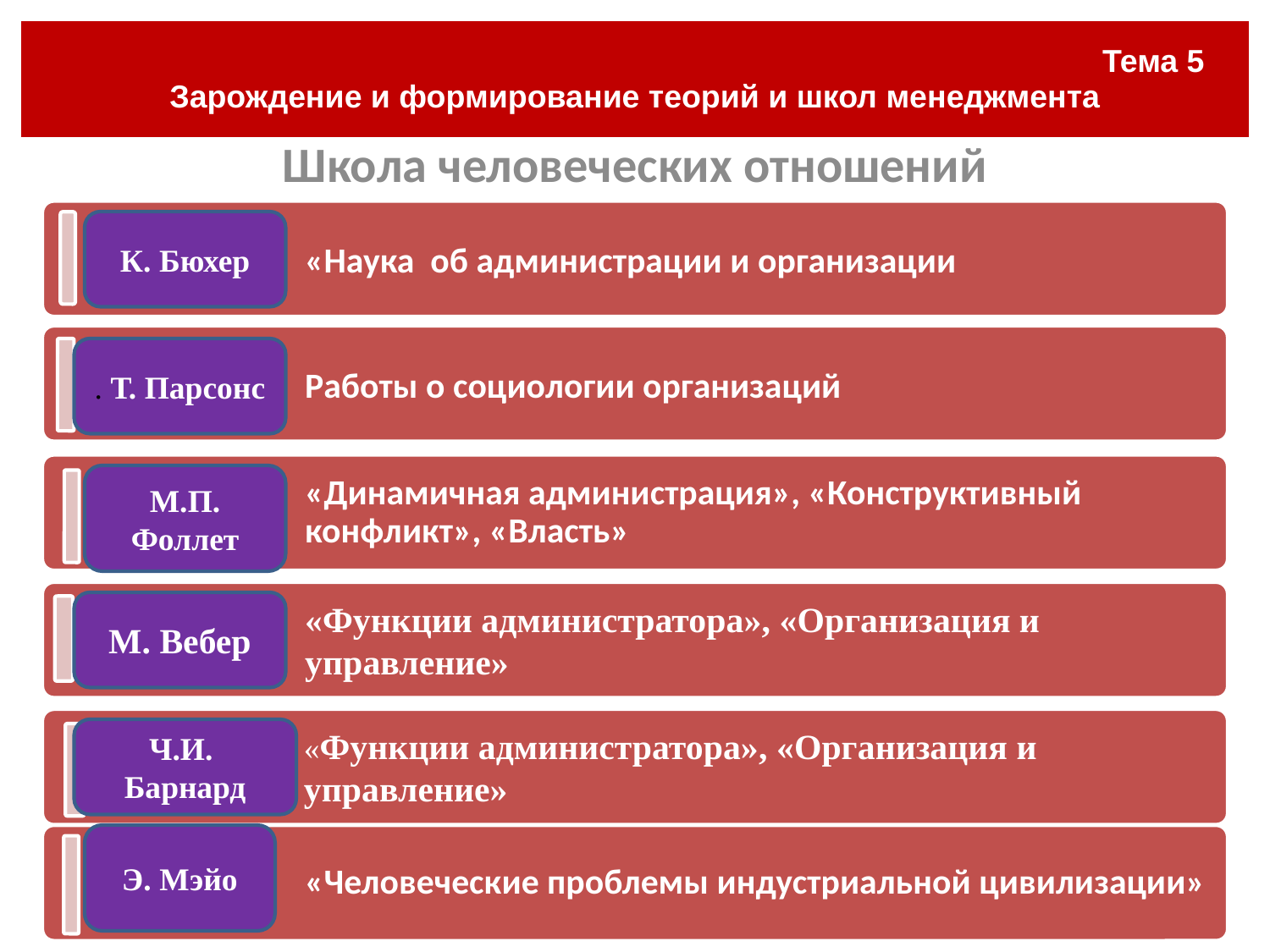

| Тема 5 Зарождение и формирование теорий и школ менеджмента |
| --- |
#
Школа человеческих отношений
«Наука  об администрации и организации
Работы о социологии организаций
«Динамичная администрация», «Конструктивный конфликт», «Власть»
«Функции администратора», «Организация и управление»
«Функции администратора», «Организация и управление»
«Человеческие проблемы индустриальной цивилизации»
К. Бюхер
. Т. Парсонс
М.П. Фоллет

М. Вебер
Ч.И.
Барнард
Э. Мэйо